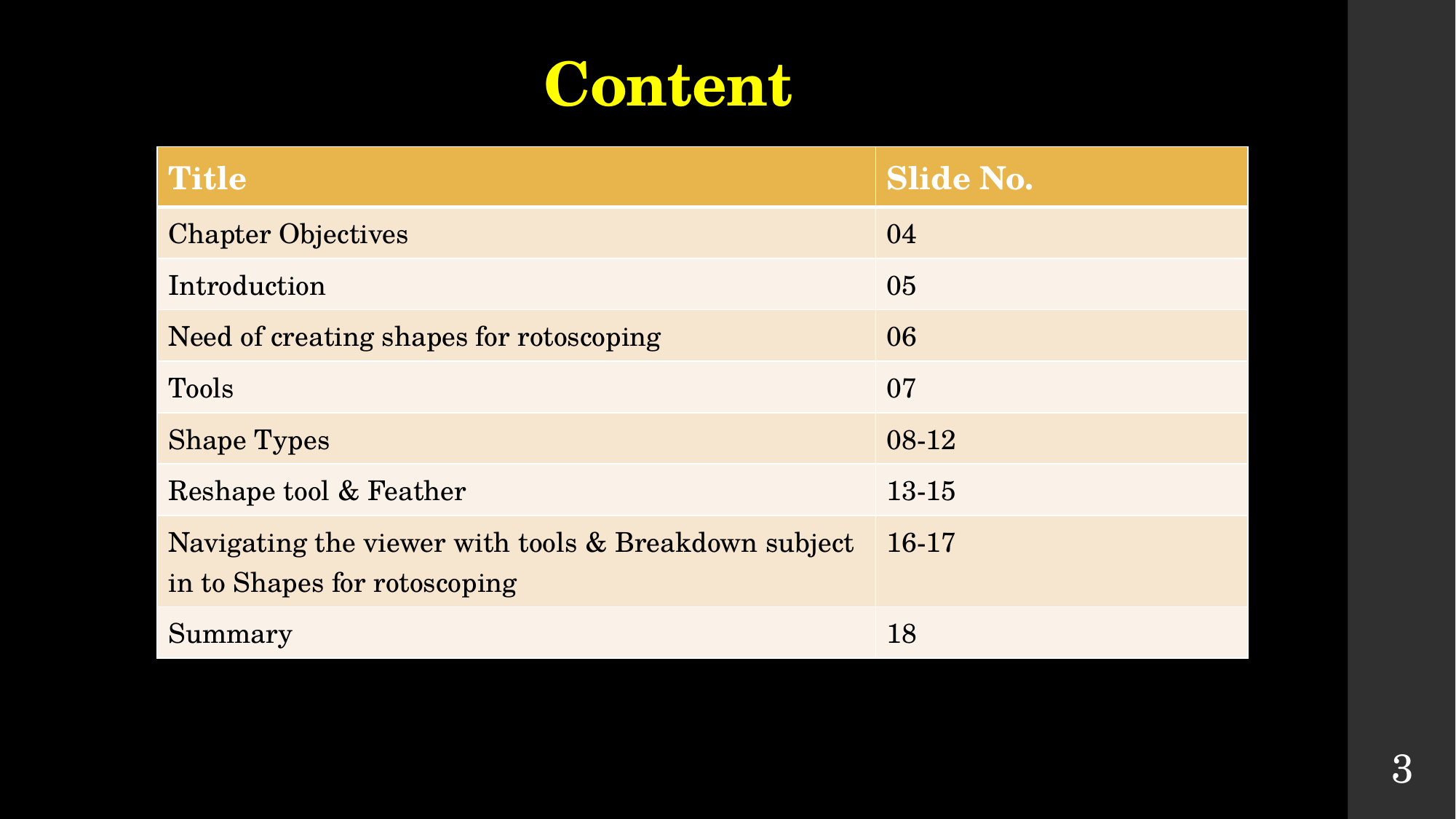

# Content
| Title | Slide No. |
| --- | --- |
| Chapter Objectives | 04 |
| Introduction | 05 |
| Need of creating shapes for rotoscoping | 06 |
| Tools | 07 |
| Shape Types | 08-12 |
| Reshape tool & Feather | 13-15 |
| Navigating the viewer with tools & Breakdown subject in to Shapes for rotoscoping | 16-17 |
| Summary | 18 |
3